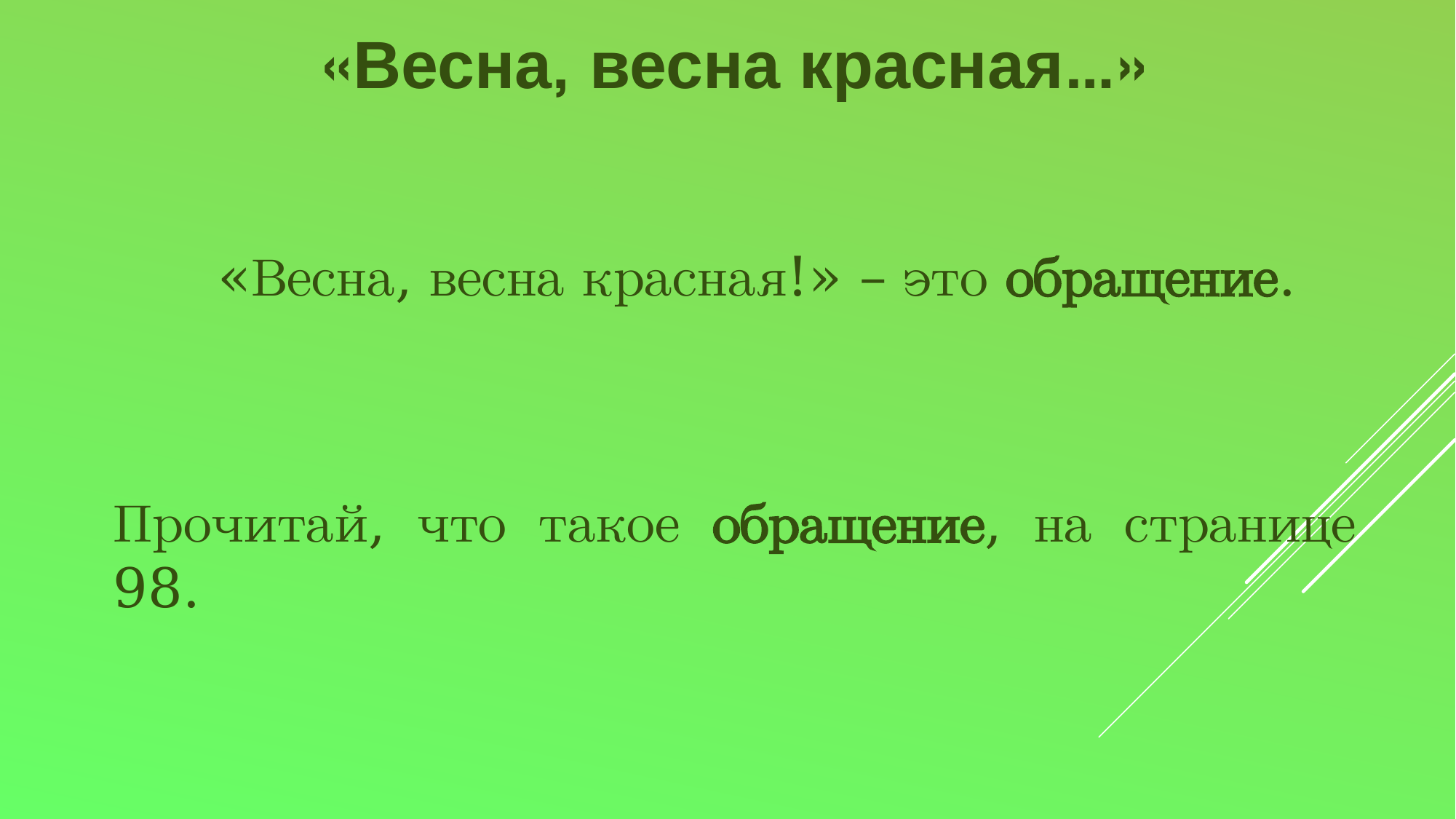

«Весна, весна красная…»
«Весна, весна красная!» – это обращение.
Прочитай, что такое обращение, на странице 98.